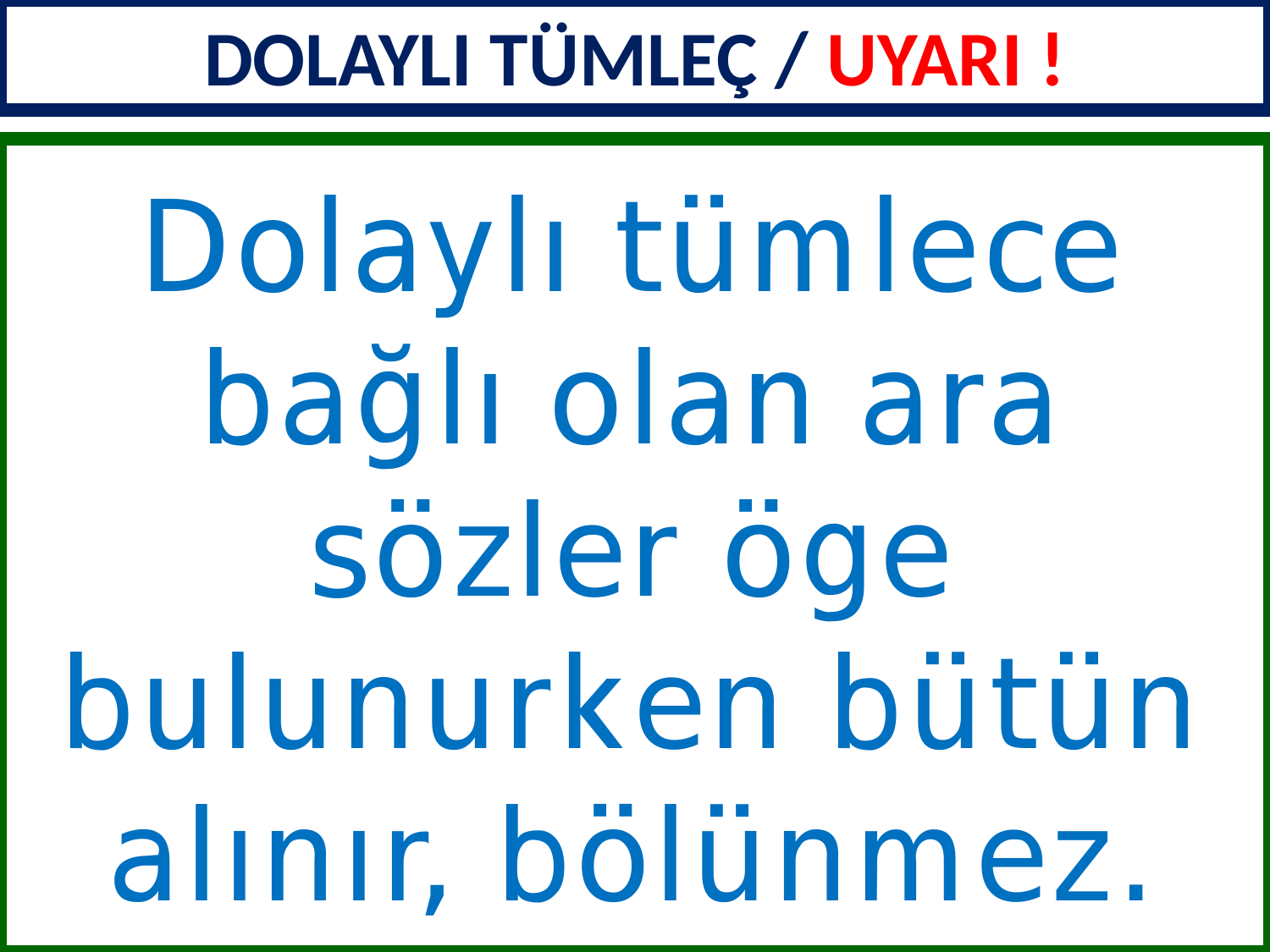

DOLAYLI TÜMLEÇ / UYARI !
Dolaylı tümlece bağlı olan ara sözler öge bulunurken bütün alınır, bölünmez.